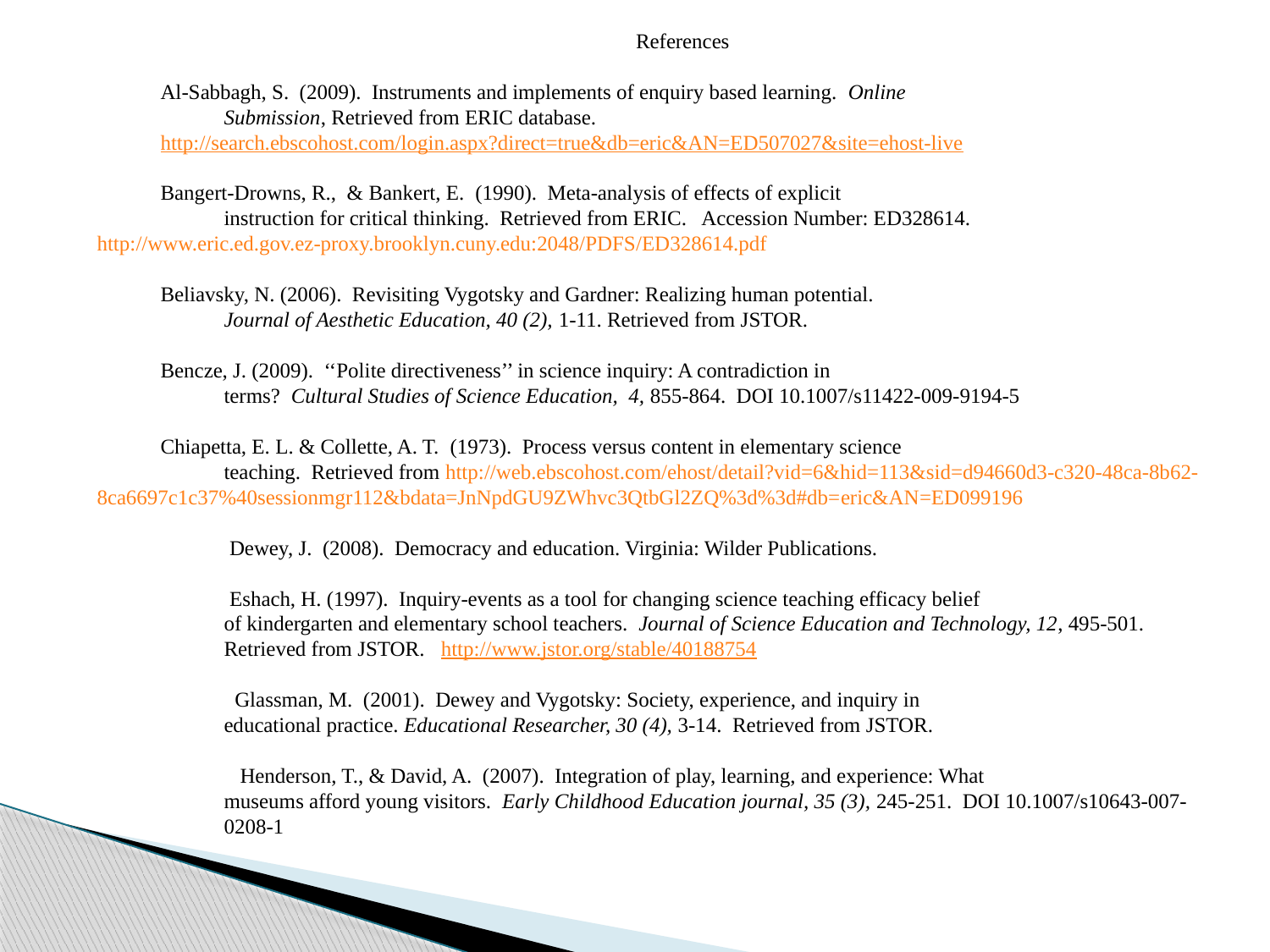

References

Al-Sabbagh, S.  (2009).  Instruments and implements of enquiry based learning.  Online
	Submission, Retrieved from ERIC database.
	http://search.ebscohost.com/login.aspx?direct=true&db=eric&AN=ED507027&site=ehost-live

Bangert-Drowns, R.,  & Bankert, E.  (1990).  Meta-analysis of effects of explicit
	instruction for critical thinking.  Retrieved from ERIC.   Accession Number: ED328614.  	http://www.eric.ed.gov.ez-proxy.brooklyn.cuny.edu:2048/PDFS/ED328614.pdf

Beliavsky, N. (2006).  Revisiting Vygotsky and Gardner: Realizing human potential.
	Journal of Aesthetic Education, 40 (2), 1-11. Retrieved from JSTOR.

Bencze, J. (2009).  ‘‘Polite directiveness’’ in science inquiry: A contradiction in
	terms?  Cultural Studies of Science Education,  4, 855-864.  DOI 10.1007/s11422-009-9194-5

Chiapetta, E. L. & Collette, A. T.  (1973).  Process versus content in elementary science
	teaching.  Retrieved from http://web.ebscohost.com/ehost/detail?vid=6&hid=113&sid=d94660d3-c320-48ca-8b62-	8ca6697c1c37%40sessionmgr112&bdata=JnNpdGU9ZWhvc3QtbGl2ZQ%3d%3d#db=eric&AN=ED099196

             Dewey, J.  (2008).  Democracy and education. Virginia: Wilder Publications.

             Eshach, H. (1997).  Inquiry-events as a tool for changing science teaching efficacy belief
	of kindergarten and elementary school teachers.  Journal of Science Education and Technology, 12, 495-501.  	Retrieved from JSTOR.   http://www.jstor.org/stable/40188754

              Glassman, M.  (2001).  Dewey and Vygotsky: Society, experience, and inquiry in
	educational practice. Educational Researcher, 30 (4), 3-14.  Retrieved from JSTOR.

               Henderson, T., & David, A.  (2007).  Integration of play, learning, and experience: What
	museums afford young visitors.  Early Childhood Education journal, 35 (3), 245-251.  DOI 10.1007/s10643-007-	0208-1